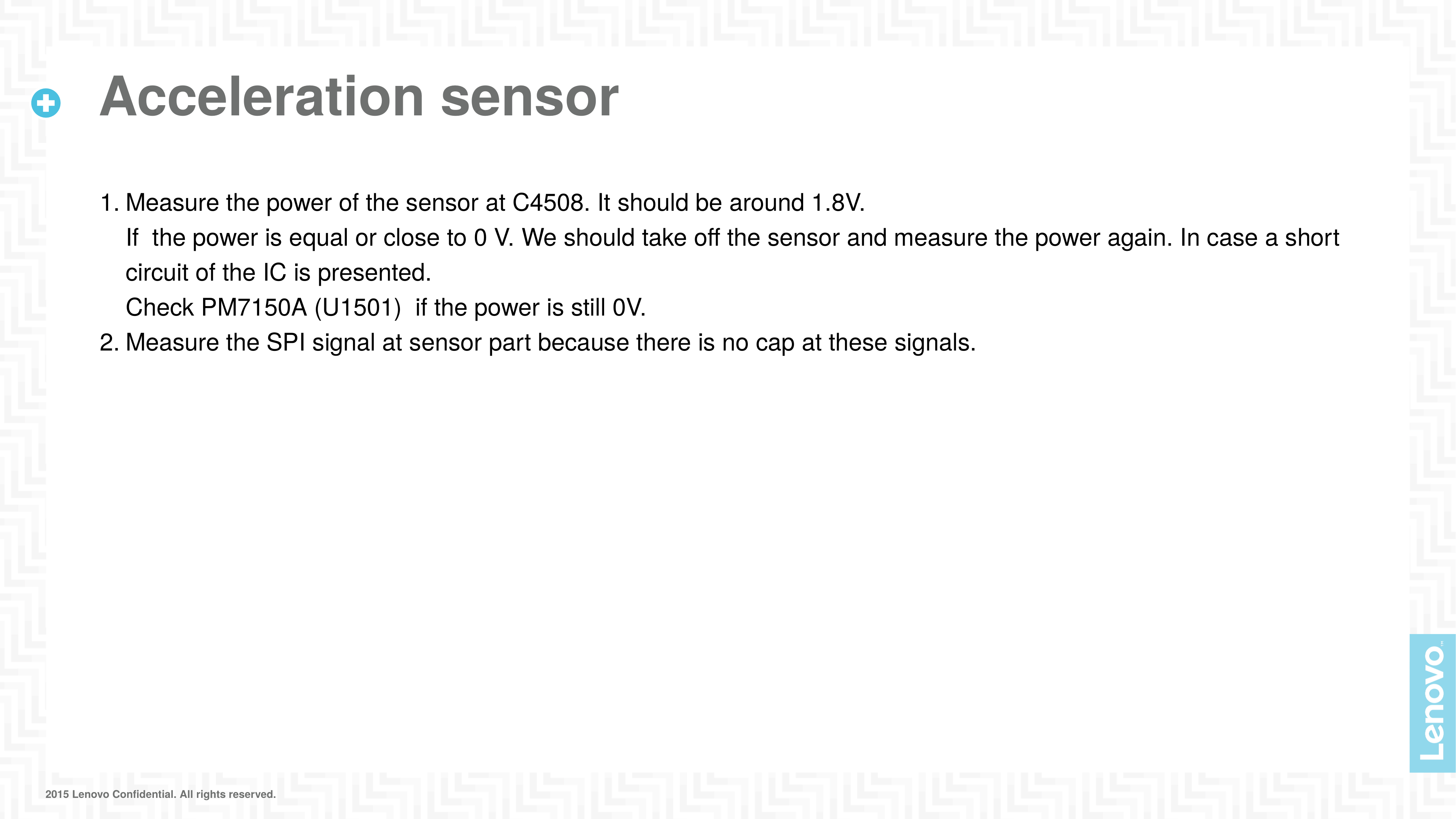

# Acceleration sensor
Measure the power of the sensor at C4508. It should be around 1.8V.
If  the power is equal or close to 0 V. We should take off the sensor and measure the power again. In case a short circuit of the IC is presented.
Check PM7150A (U1501)  if the power is still 0V.
Measure the SPI signal at sensor part because there is no cap at these signals.